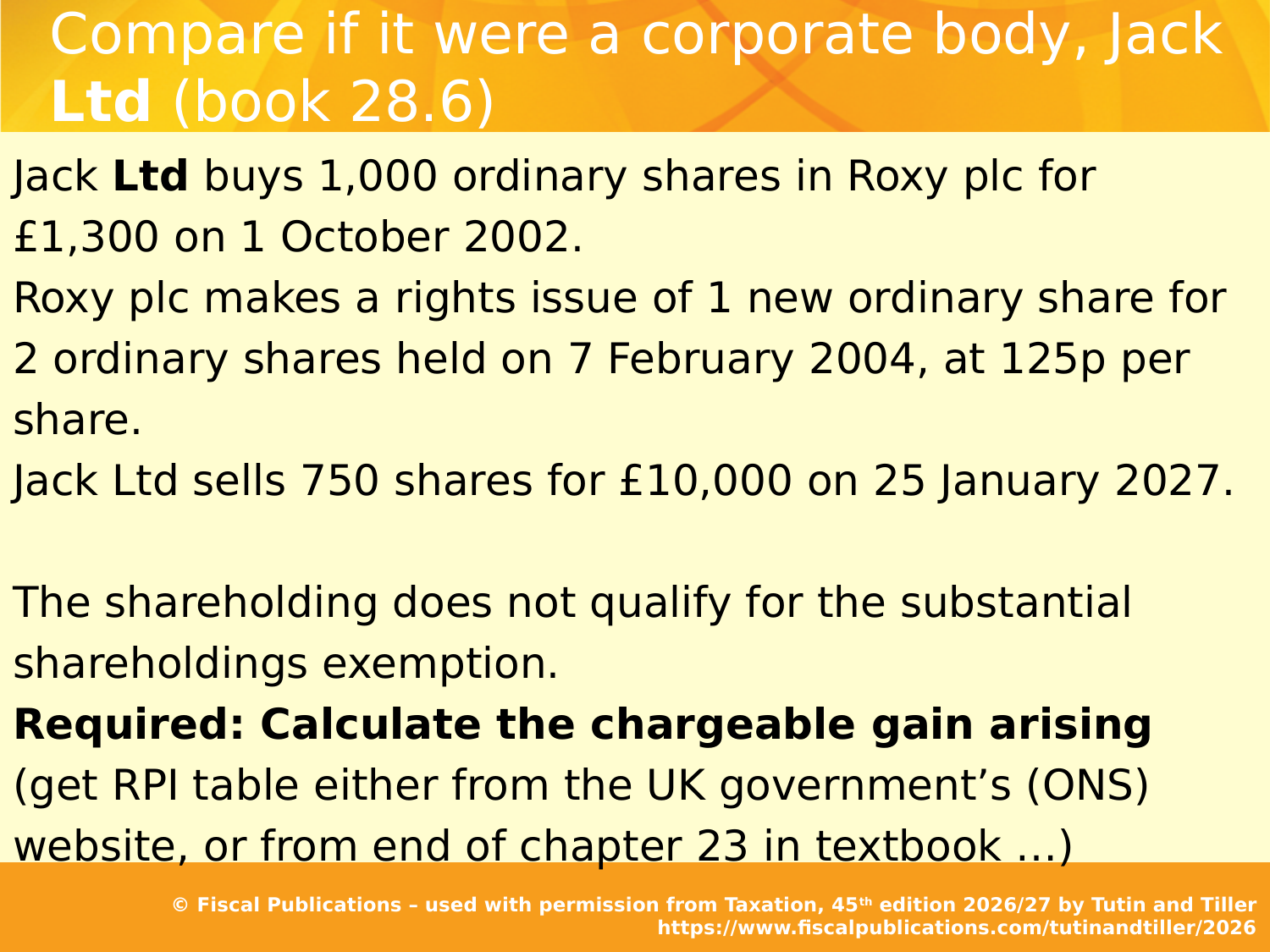

# Compare if it were a corporate body, Jack Ltd (book 28.6)
Jack Ltd buys 1,000 ordinary shares in Roxy plc for £1,300 on 1 October 2002.
Roxy plc makes a rights issue of 1 new ordinary share for 2 ordinary shares held on 7 February 2004, at 125p per share.
Jack Ltd sells 750 shares for £10,000 on 25 January 2027.
The shareholding does not qualify for the substantial shareholdings exemption.
Required: Calculate the chargeable gain arising
(get RPI table either from the UK government’s (ONS) website, or from end of chapter 23 in textbook …)